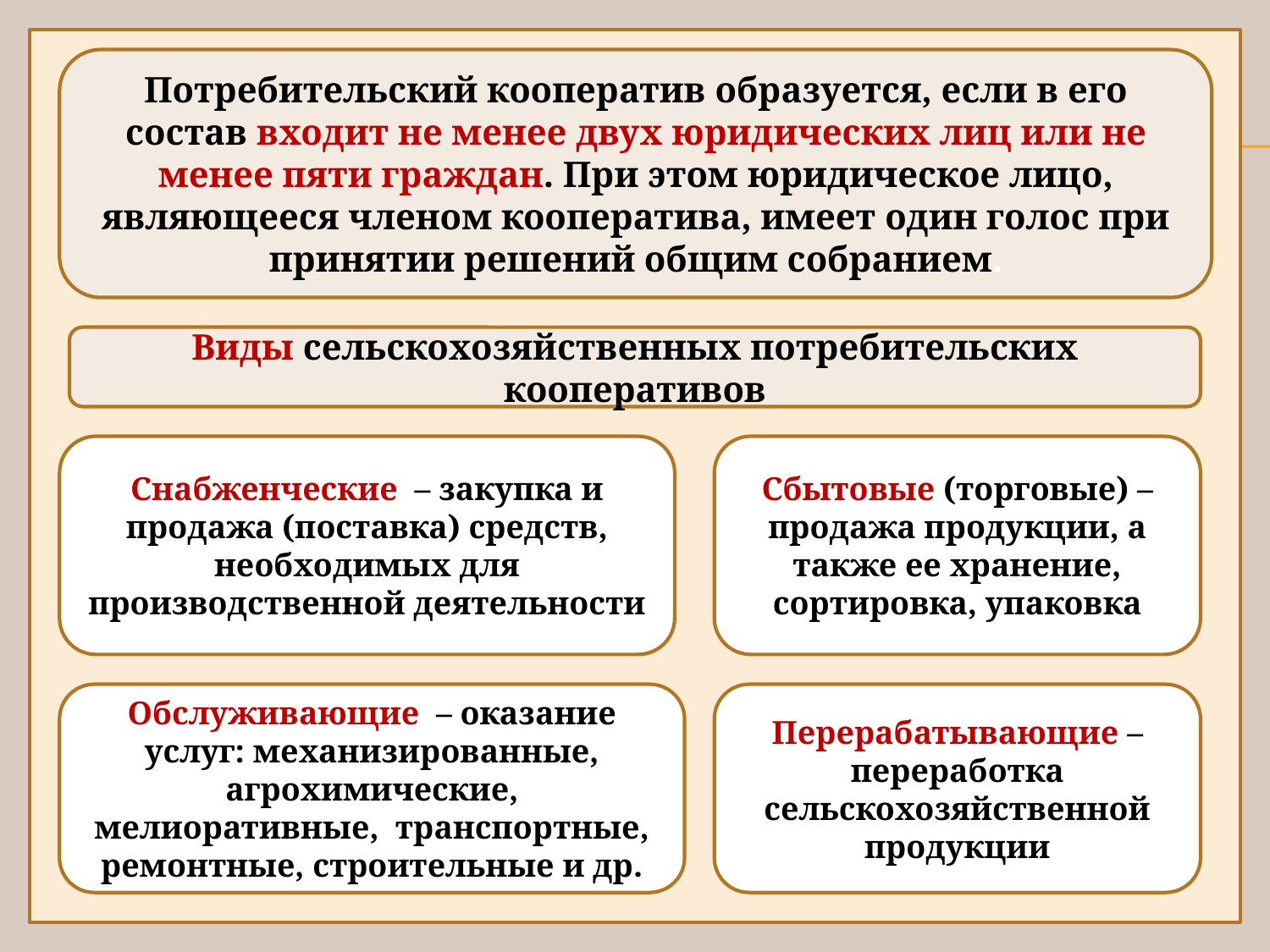

Потребительский кооператив образуется, если в его состав входит не менее двух юридических лиц или не менее пяти граждан. При этом юридическое лицо, являющееся членом кооператива, имеет один голос при принятии решений общим собранием.
Виды сельскохозяйственных потребительских кооперативов
Снабженческие  – закупка и продажа (поставка) средств, необходимых для производственной деятельности
Сбытовые (торговые) – продажа продукции, а также ее хранение, сортировка, упаковка
Обслуживающие  – оказание услуг: механизированные, агрохимические, мелиоративные,  транспортные, ремонтные, строительные и др.
Перерабатывающие – переработка сельскохозяйственной продукции